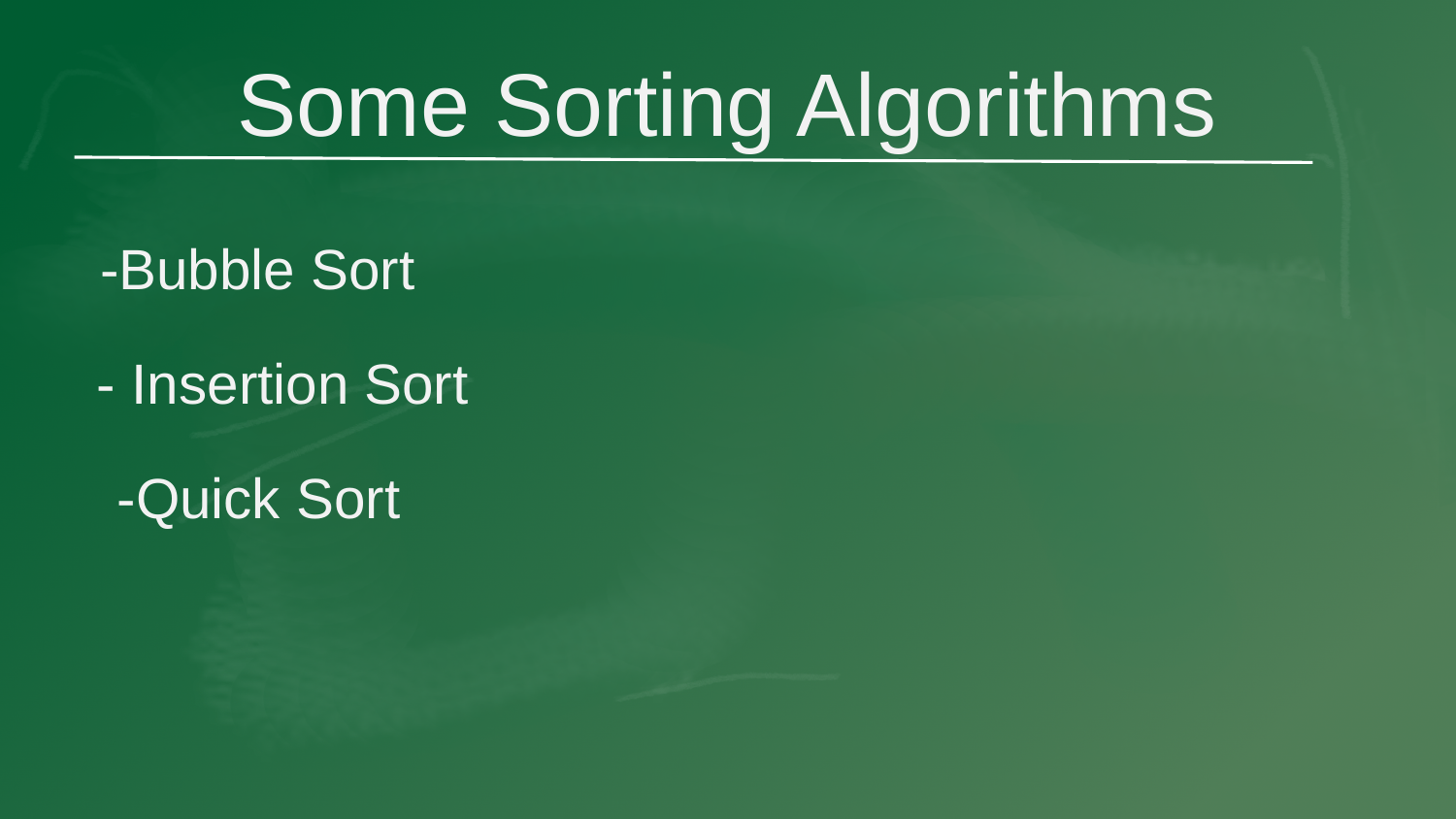

# Some Sorting Algorithms
-Bubble Sort
- Insertion Sort
-Quick Sort